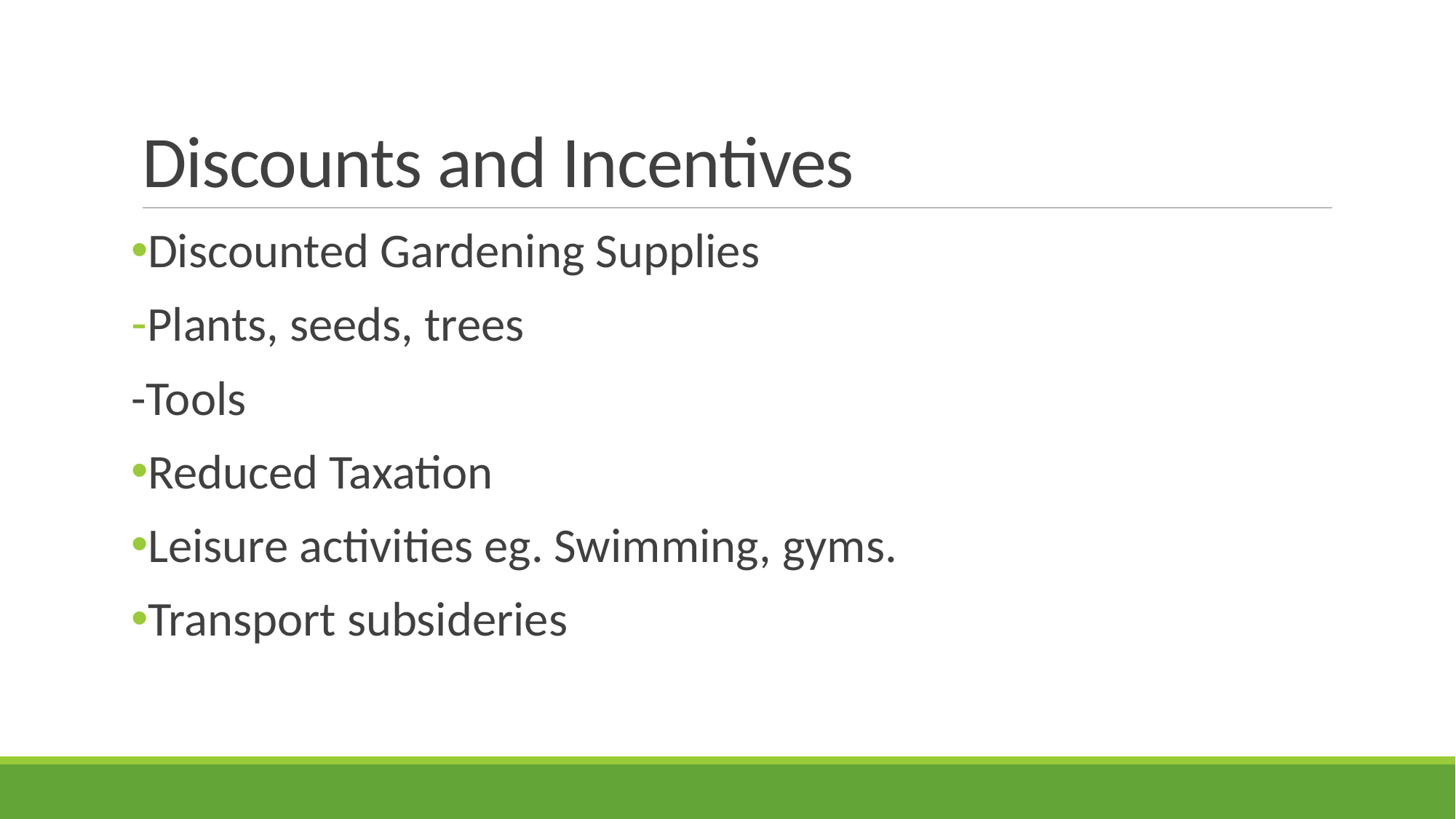

# Discounts and Incentives
Discounted Gardening Supplies
Plants, seeds, trees
-Tools
Reduced Taxation
Leisure activities eg. Swimming, gyms.
Transport subsideries